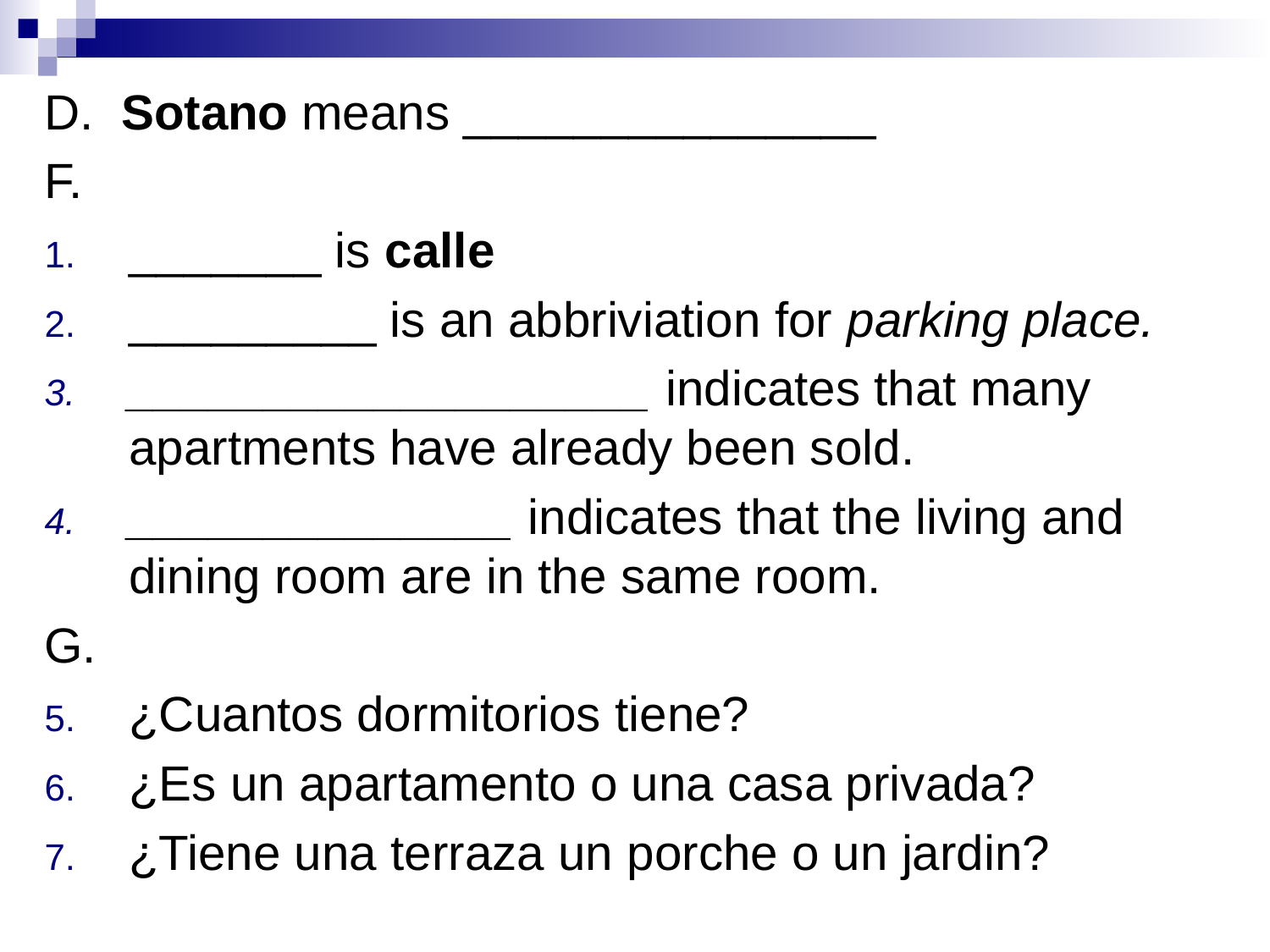

D.  Sotano means _______________
F.
_______ is calle
_________ is an abbriviation for parking place.
___________________ indicates that many apartments have already been sold.
______________ indicates that the living and dining room are in the same room.
G.
¿Cuantos dormitorios tiene?
¿Es un apartamento o una casa privada?
¿Tiene una terraza un porche o un jardin?